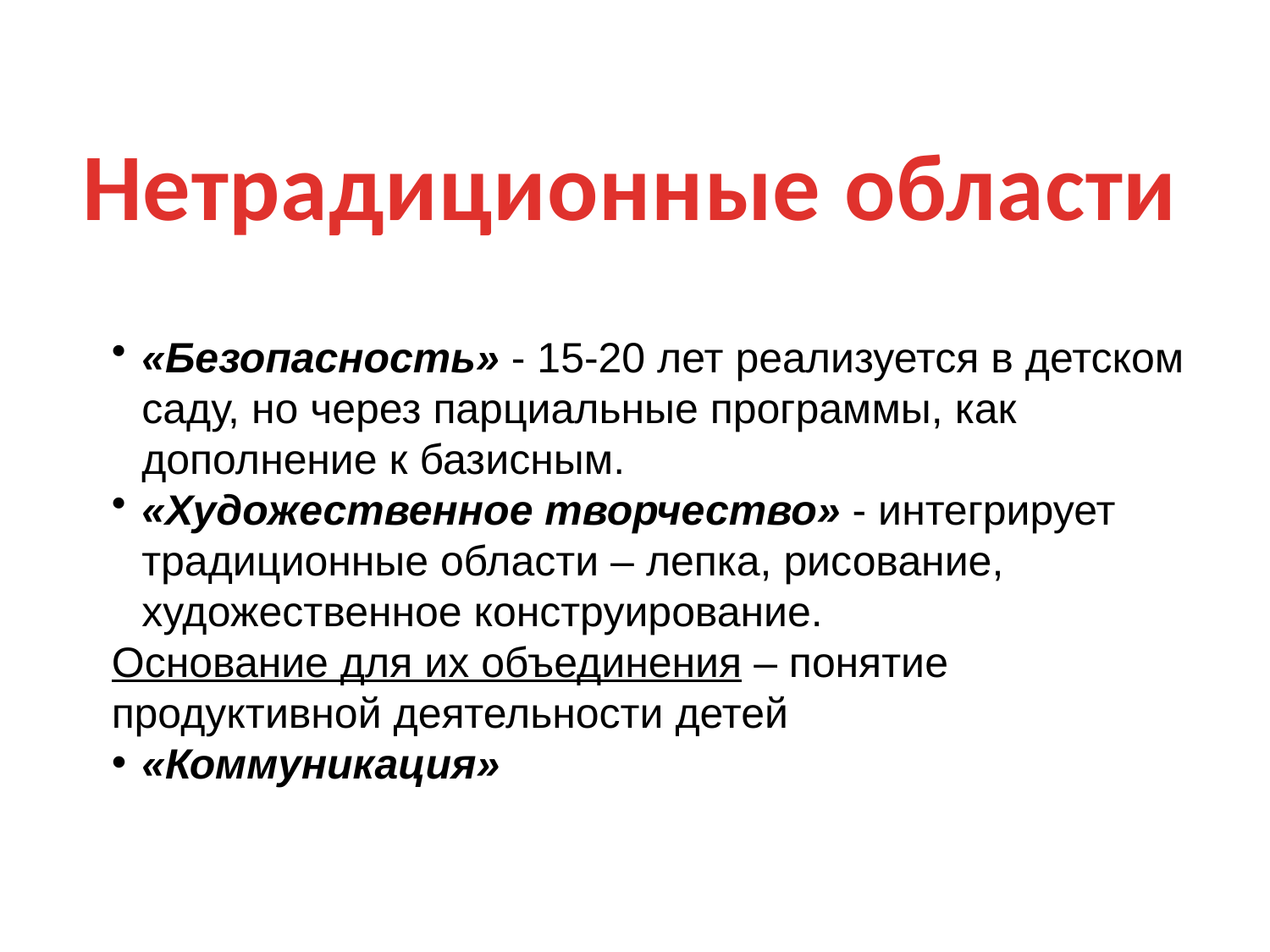

Нетрадиционные области
«Безопасность» - 15-20 лет реализуется в детском саду, но через парциальные программы, как дополнение к базисным.
«Художественное творчество» - интегрирует традиционные области – лепка, рисование, художественное конструирование.
Основание для их объединения – понятие продуктивной деятельности детей
«Коммуникация»